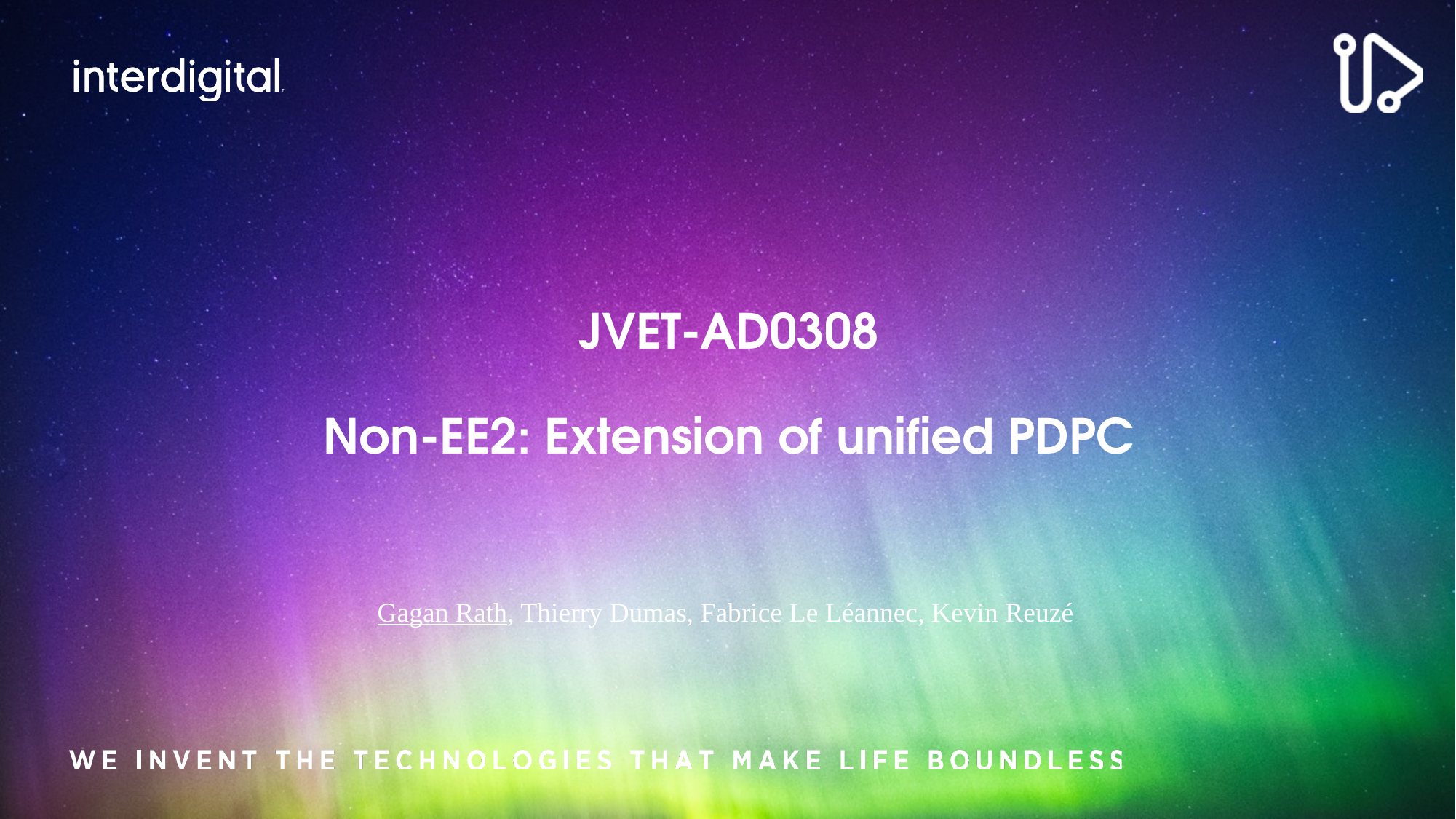

# JVET-AD0308 Non-EE2: Extension of unified PDPC
Gagan Rath, Thierry Dumas, Fabrice Le Léannec, Kevin Reuzé